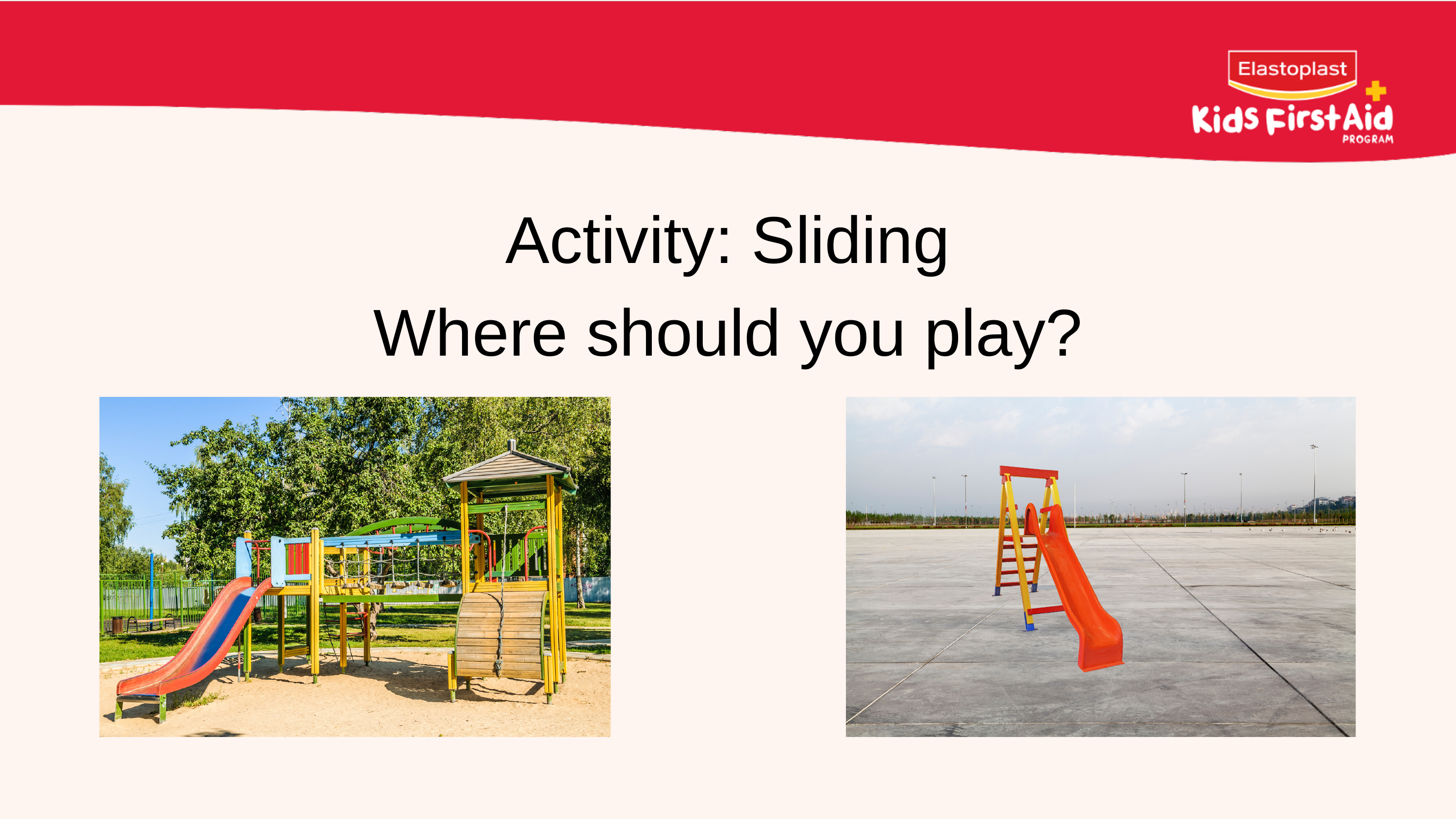

Activity: Sliding
Where should you play?

40